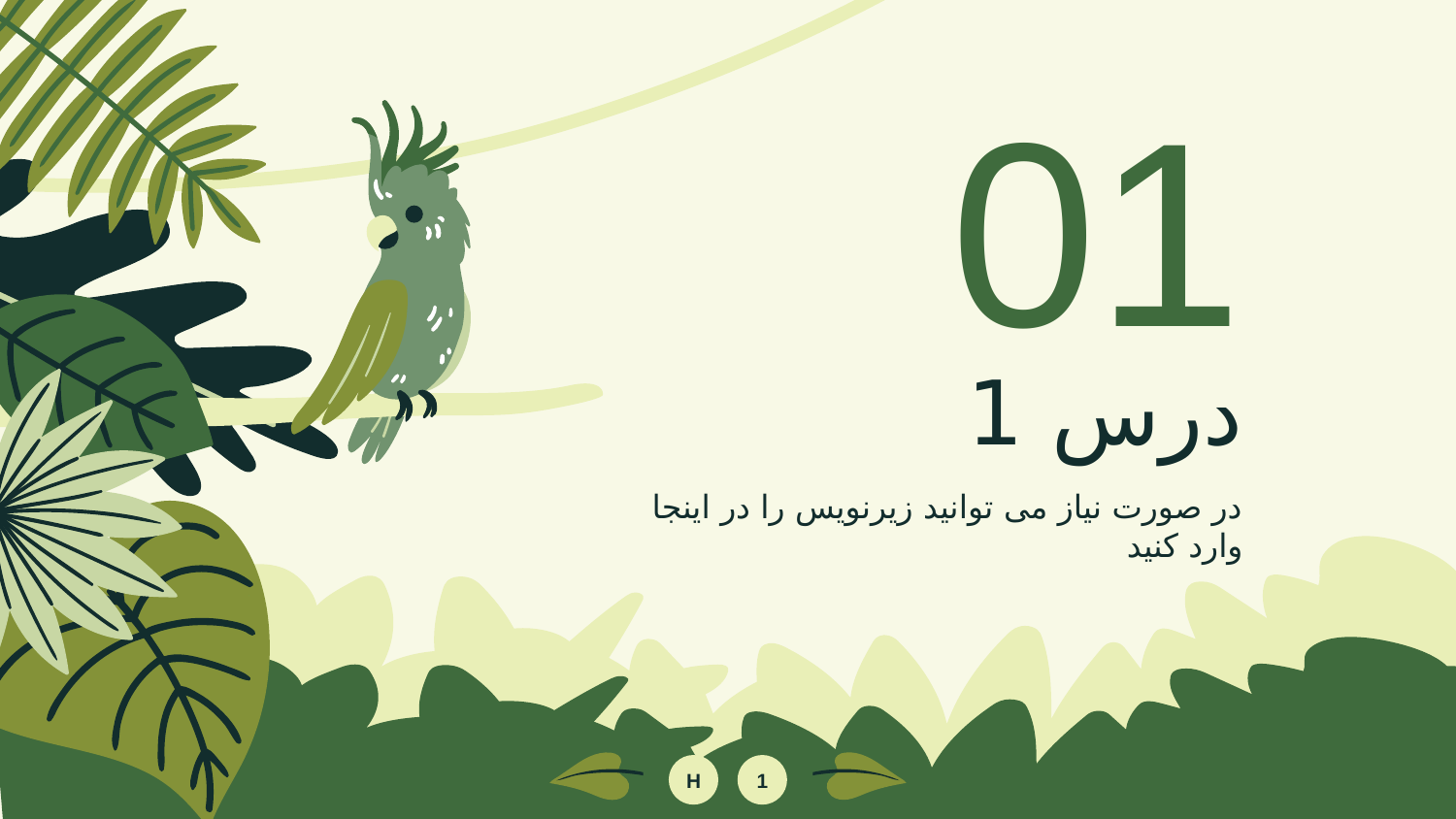

01

# درس 1

در صورت نیاز می توانید زیرنویس را در اینجا وارد کنید

H
1